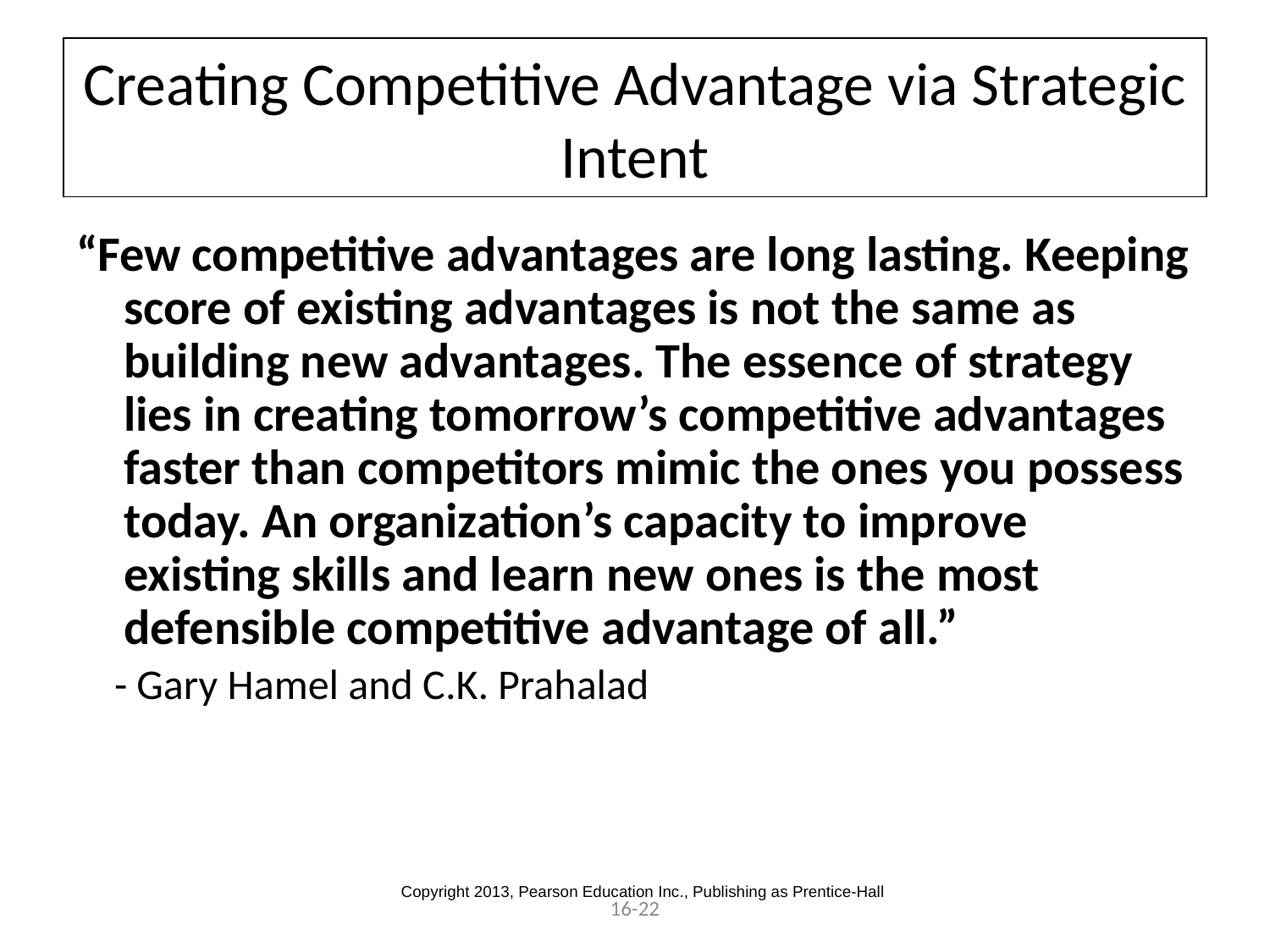

# Creating Competitive Advantage via Strategic Intent
“Few competitive advantages are long lasting. Keeping score of existing advantages is not the same as building new advantages. The essence of strategy lies in creating tomorrow’s competitive advantages faster than competitors mimic the ones you possess today. An organization’s capacity to improve existing skills and learn new ones is the most defensible competitive advantage of all.”
    - Gary Hamel and C.K. Prahalad
Copyright 2013, Pearson Education Inc., Publishing as Prentice-Hall

16-22